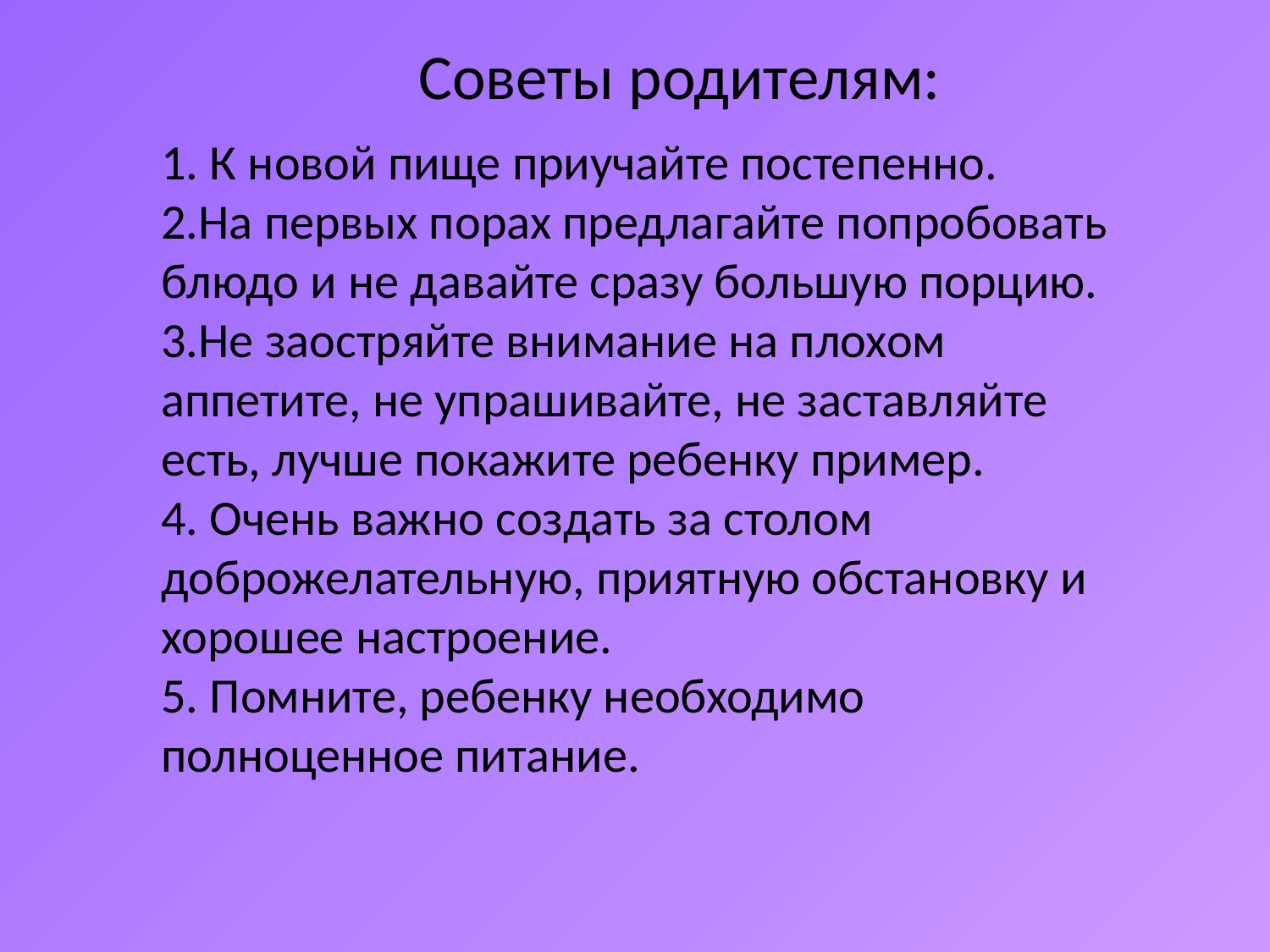

Советы родителям:

1. К новой пище приучайте постепенно.
2.На первых порах предлагайте попробовать блюдо и не давайте сразу большую порцию.
3.Не заостряйте внимание на плохом аппетите, не упрашивайте, не заставляйте есть, лучше покажите ребенку пример.
4. Очень важно создать за столом доброжелательную, приятную обстановку и хорошее настроение.
5. Помните, ребенку необходимо полноценное питание.